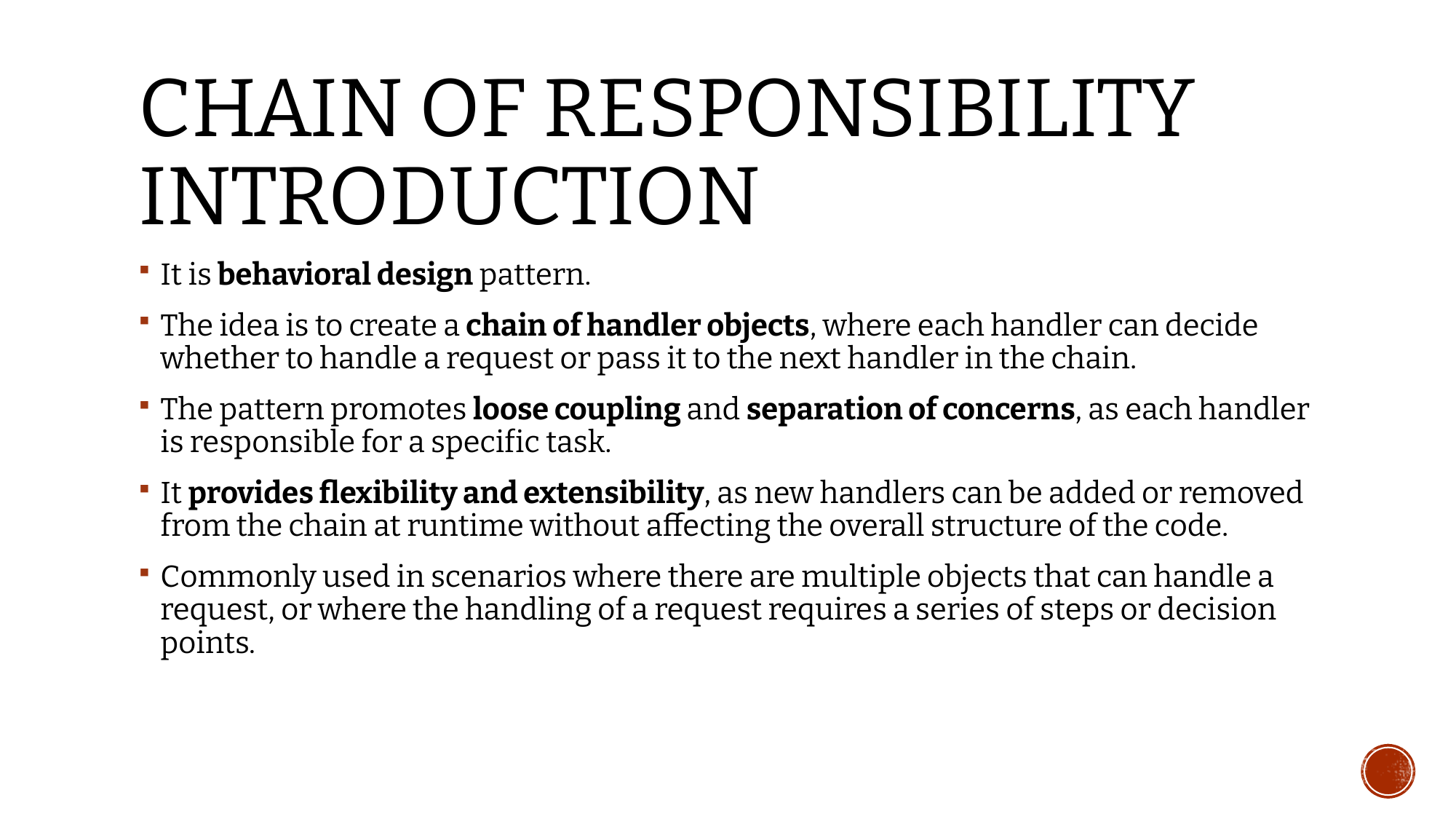

# Chain Of Responsibility introduction
It is behavioral design pattern.
The idea is to create a chain of handler objects, where each handler can decide whether to handle a request or pass it to the next handler in the chain.
The pattern promotes loose coupling and separation of concerns, as each handler is responsible for a specific task.
It provides flexibility and extensibility, as new handlers can be added or removed from the chain at runtime without affecting the overall structure of the code.
Commonly used in scenarios where there are multiple objects that can handle a request, or where the handling of a request requires a series of steps or decision points.